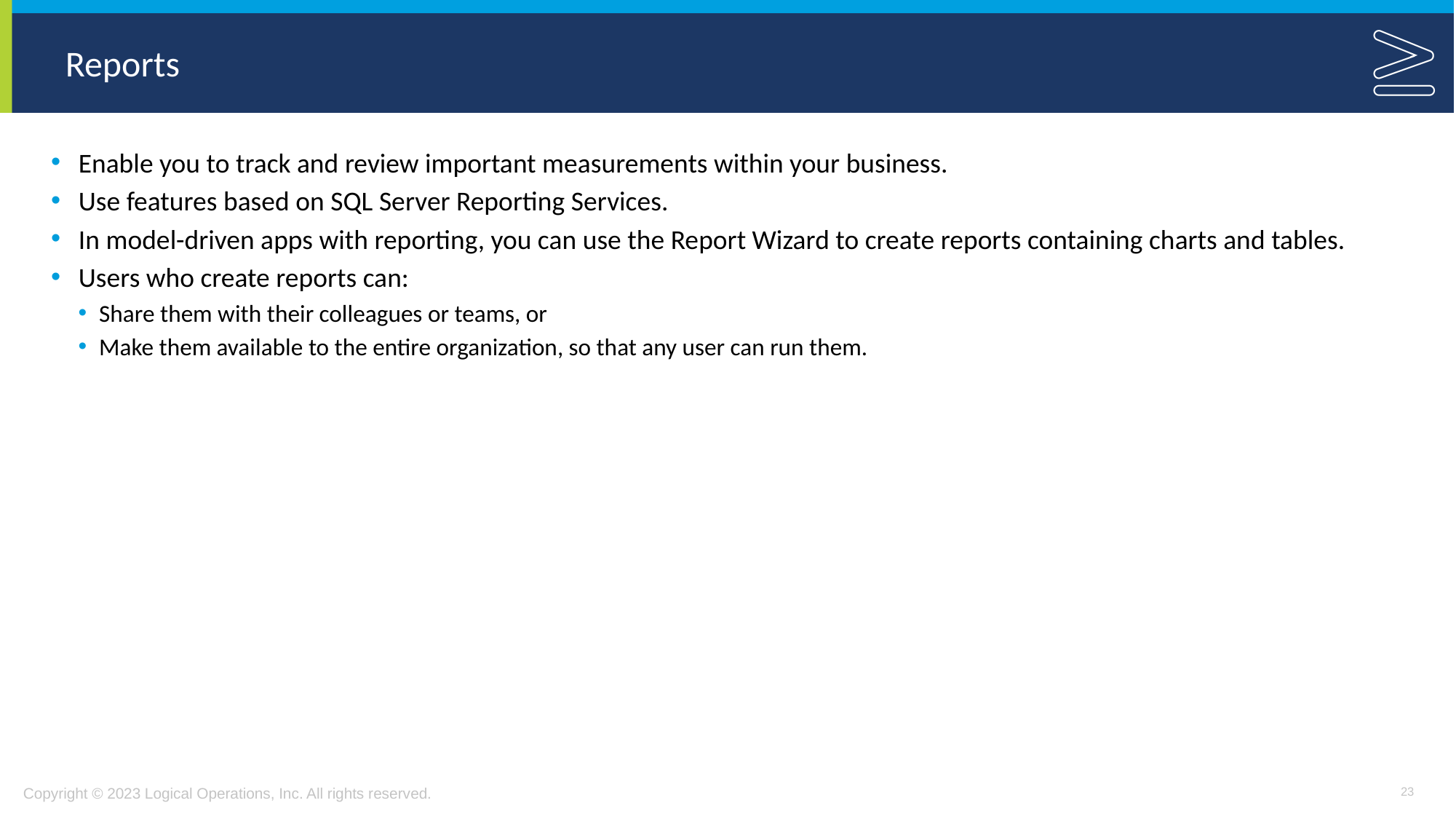

# Reports
Enable you to track and review important measurements within your business.
Use features based on SQL Server Reporting Services.
In model-driven apps with reporting, you can use the Report Wizard to create reports containing charts and tables.
Users who create reports can:
Share them with their colleagues or teams, or
Make them available to the entire organization, so that any user can run them.
23